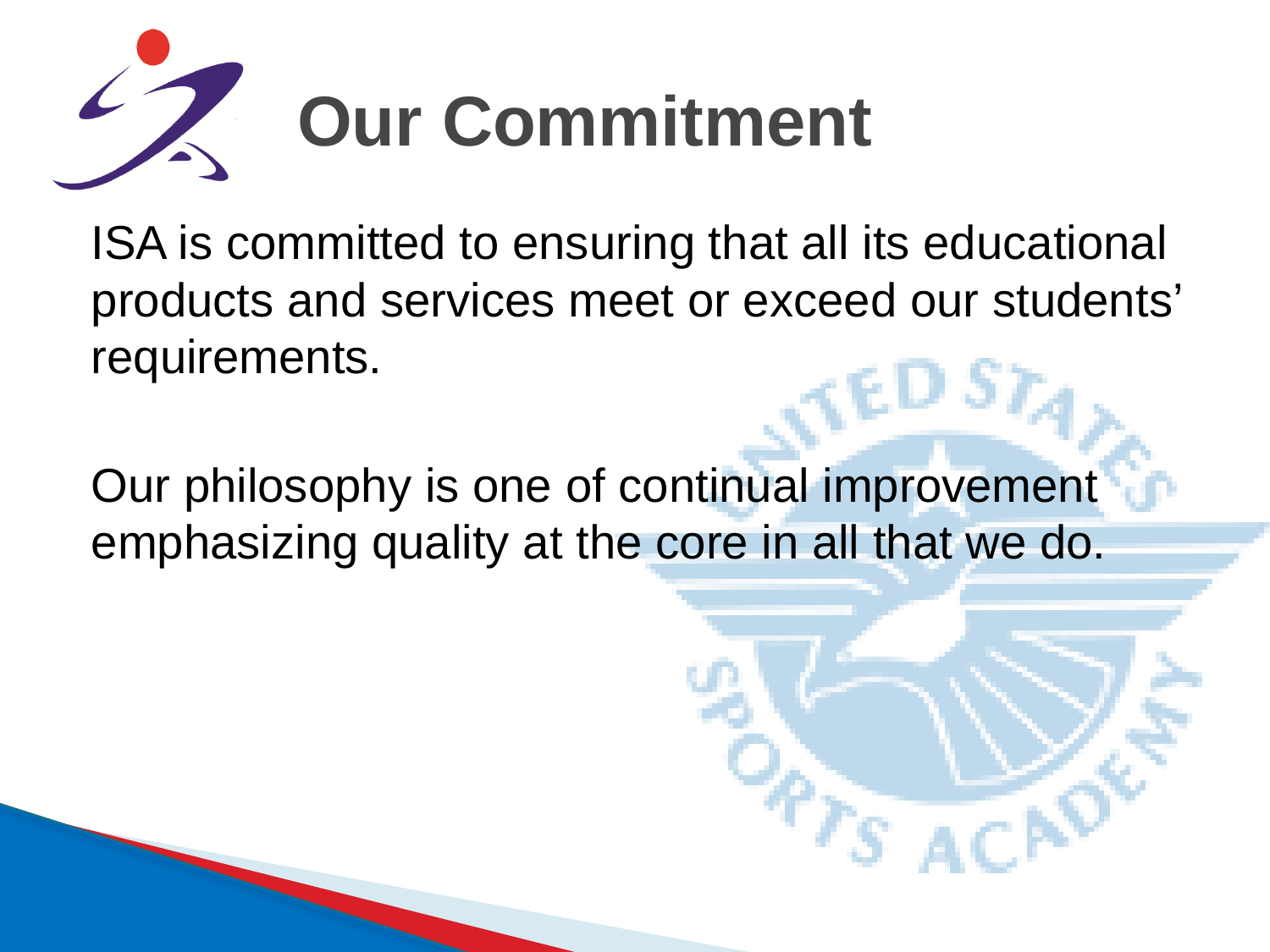

# Our Commitment
ISA is committed to ensuring that all its educational products and services meet or exceed our students’ requirements.

Our philosophy is one of continual improvement emphasizing quality at the core in all that we do.